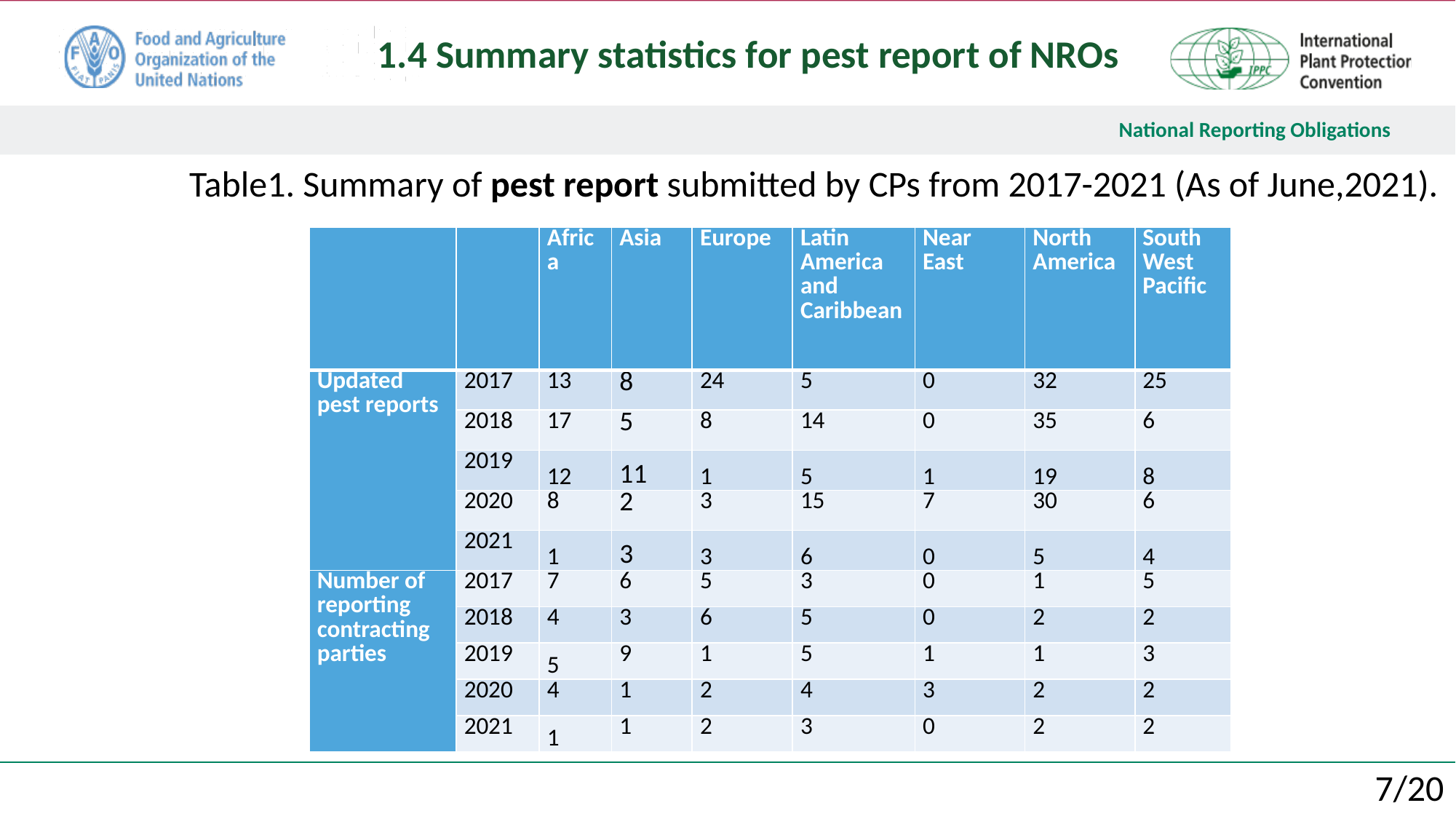

1.4 Summary statistics for pest report of NROs
Table1. Summary of pest report submitted by CPs from 2017-2021 (As of June,2021).

|  |  | Africa | Asia | Europe | Latin America and Caribbean | Near East | North America | South West Pacific |
| --- | --- | --- | --- | --- | --- | --- | --- | --- |
| Updated pest reports | 2017 | 13 | 8 | 24 | 5 | 0 | 32 | 25 |
|  | 2018 | 17 | 5 | 8 | 14 | 0 | 35 | 6 |
|  | 2019 | 12 | 11 | 1 | 5 | 1 | 19 | 8 |
|  | 2020 | 8 | 2 | 3 | 15 | 7 | 30 | 6 |
|  | 2021 | 1 | 3 | 3 | 6 | 0 | 5 | 4 |
| Number of reporting contracting parties | 2017 | 7 | 6 | 5 | 3 | 0 | 1 | 5 |
|  | 2018 | 4 | 3 | 6 | 5 | 0 | 2 | 2 |
|  | 2019 | 5 | 9 | 1 | 5 | 1 | 1 | 3 |
|  | 2020 | 4 | 1 | 2 | 4 | 3 | 2 | 2 |
|  | 2021 | 1 | 1 | 2 | 3 | 0 | 2 | 2 |
7/20